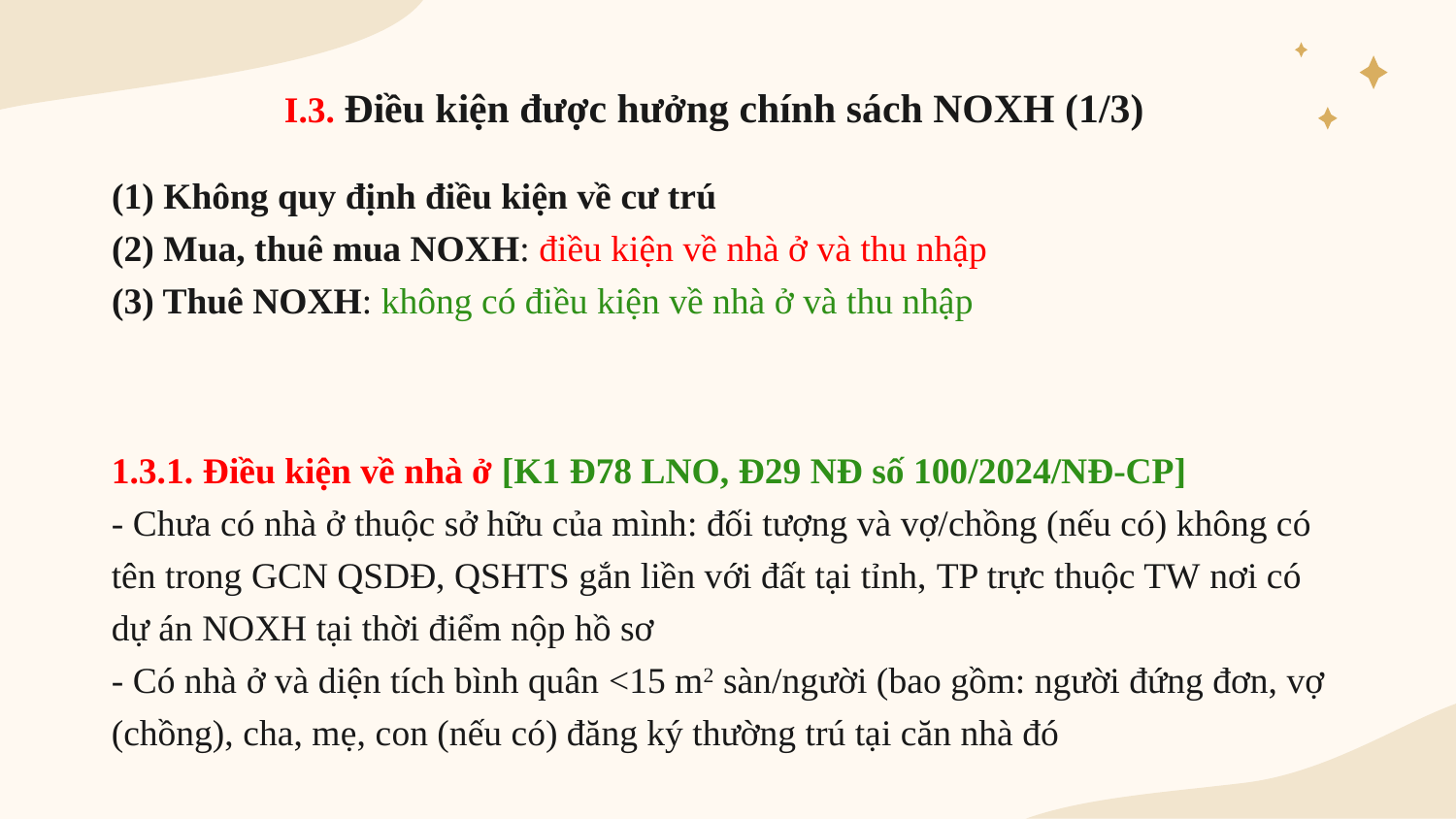

I.3. Điều kiện được hưởng chính sách NOXH (1/3)
(1) Không quy định điều kiện về cư trú
(2) Mua, thuê mua NOXH: điều kiện về nhà ở và thu nhập
(3) Thuê NOXH: không có điều kiện về nhà ở và thu nhập
# 1.3.1. Điều kiện về nhà ở [K1 Đ78 LNO, Đ29 NĐ số 100/2024/NĐ-CP] - Chưa có nhà ở thuộc sở hữu của mình: đối tượng và vợ/chồng (nếu có) không có tên trong GCN QSDĐ, QSHTS gắn liền với đất tại tỉnh, TP trực thuộc TW nơi có dự án NOXH tại thời điểm nộp hồ sơ - Có nhà ở và diện tích bình quân <15 m2 sàn/người (bao gồm: người đứng đơn, vợ (chồng), cha, mẹ, con (nếu có) đăng ký thường trú tại căn nhà đó